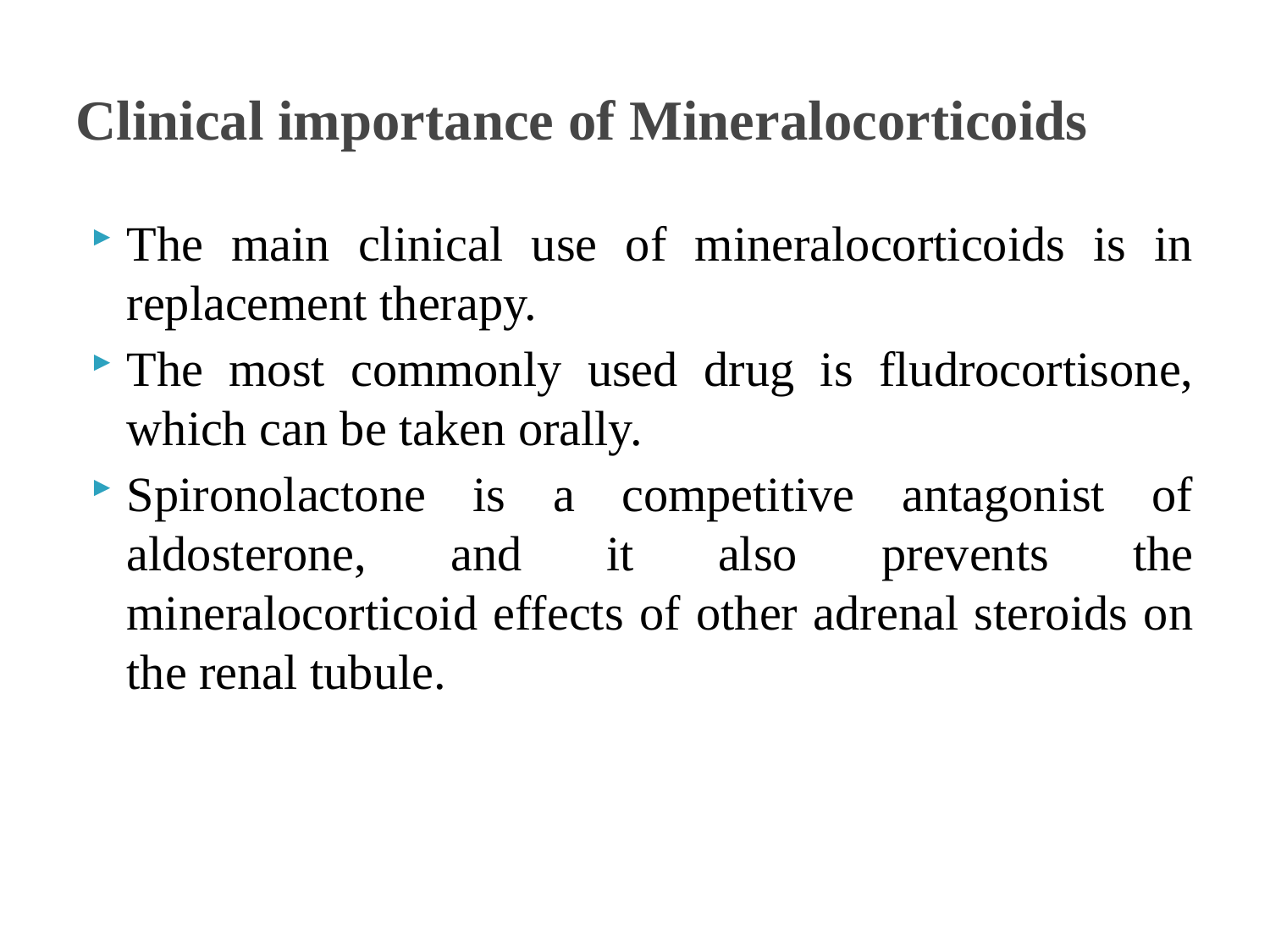

# Clinical importance of Mineralocorticoids
The main clinical use of mineralocorticoids is in replacement therapy.
The most commonly used drug is fludrocortisone, which can be taken orally.
Spironolactone is a competitive antagonist of aldosterone, and it also prevents the mineralocorticoid effects of other adrenal steroids on the renal tubule.